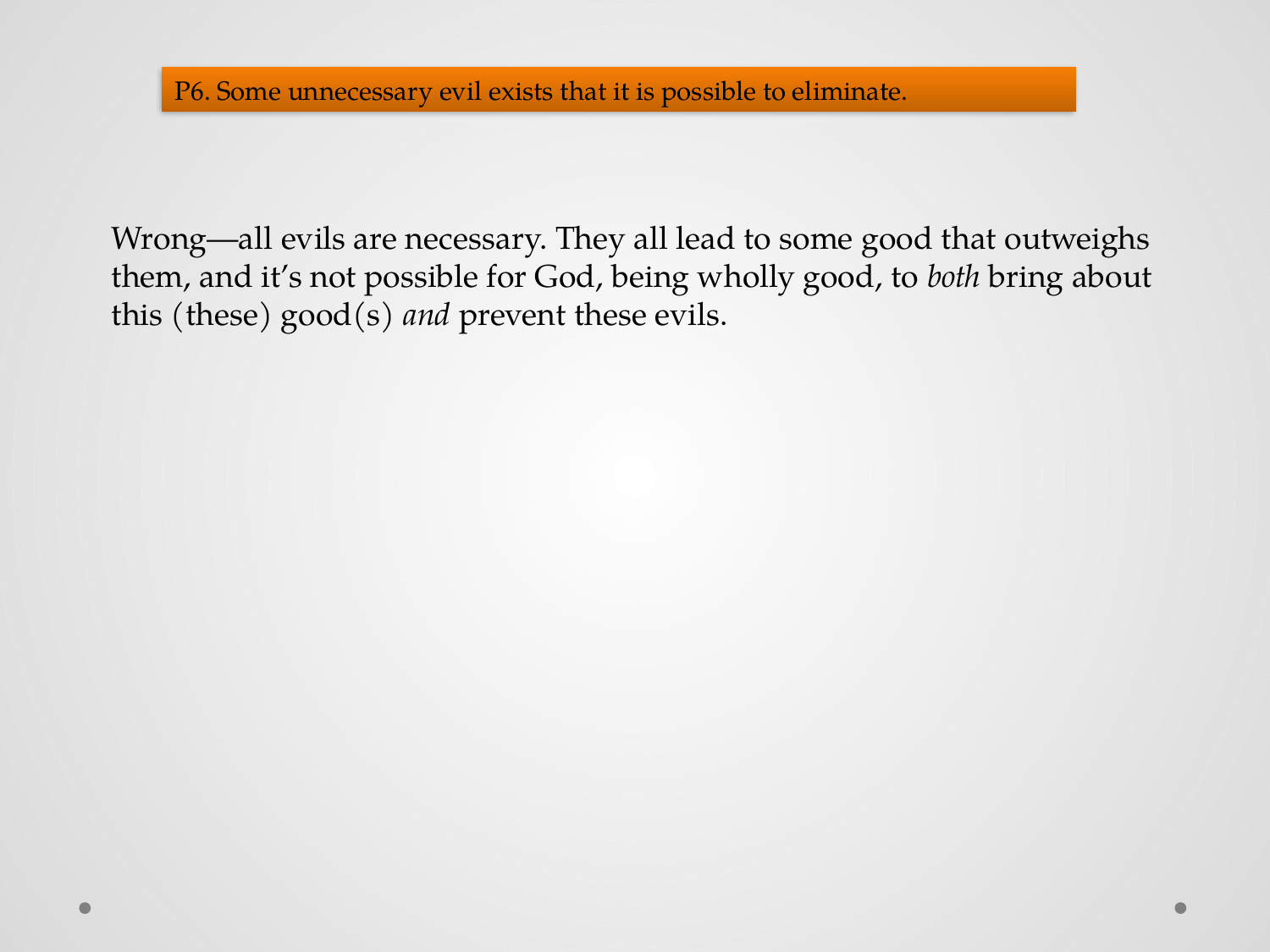

P6. Some unnecessary evil exists that it is possible to eliminate.
Wrong—all evils are necessary. They all lead to some good that outweighs them, and it’s not possible for God, being wholly good, to both bring about this (these) good(s) and prevent these evils.